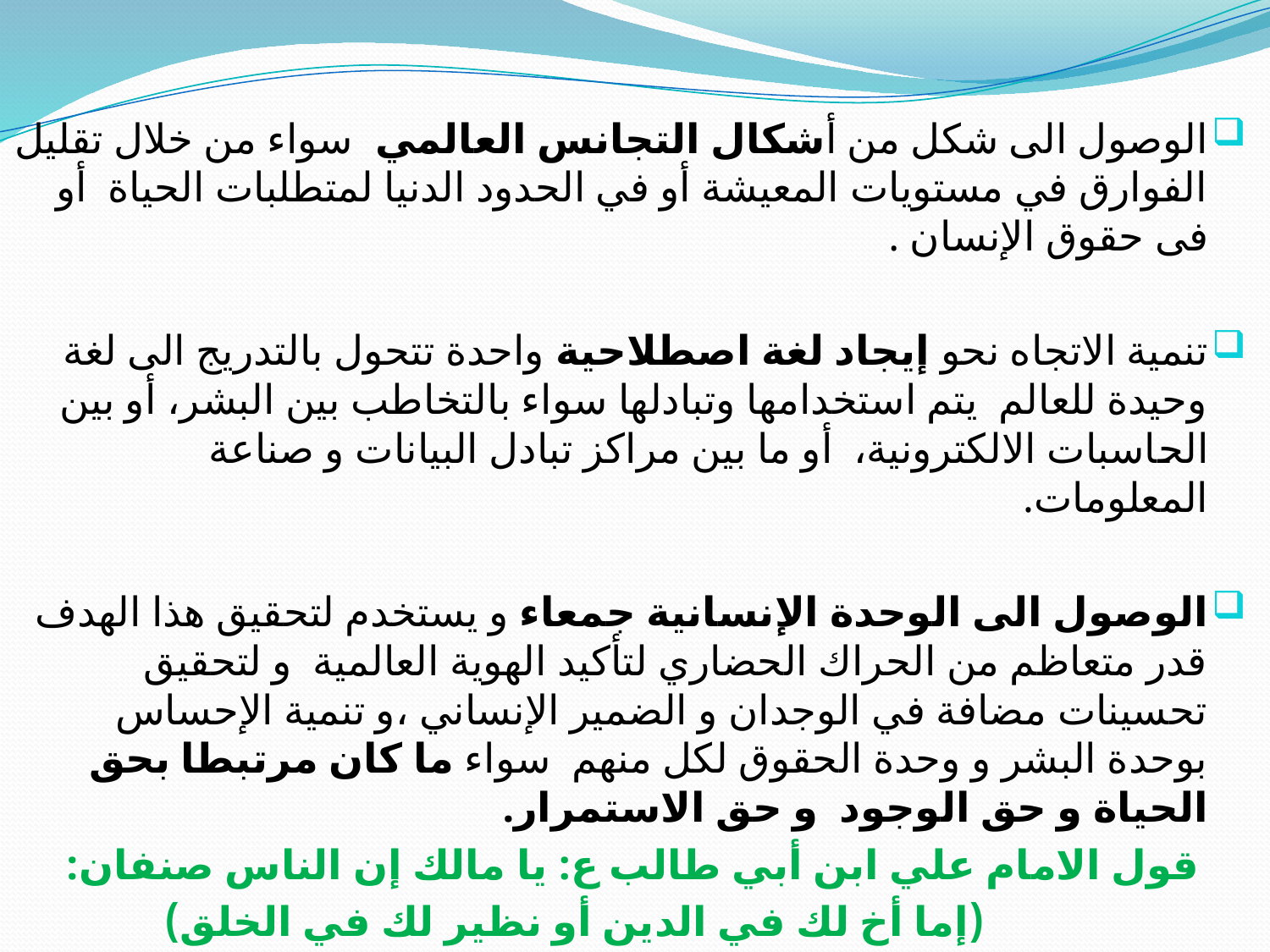

الوصول الى شكل من أشكال التجانس العالمي  سواء من خلال تقليل الفوارق في مستويات المعيشة أو في الحدود الدنيا لمتطلبات الحياة  أو فى حقوق الإنسان .

تنمية الاتجاه نحو إيجاد لغة اصطلاحية واحدة تتحول بالتدريج الى لغة وحيدة للعالم  يتم استخدامها وتبادلها سواء بالتخاطب بين البشر، أو بين الحاسبات الالكترونية،  أو ما بين مراكز تبادل البيانات و صناعة المعلومات.

الوصول الى الوحدة الإنسانية جمعاء و يستخدم لتحقيق هذا الهدف قدر متعاظم من الحراك الحضاري لتأكيد الهوية العالمية  و لتحقيق تحسينات مضافة في الوجدان و الضمير الإنساني ،و تنمية الإحساس بوحدة البشر و وحدة الحقوق لكل منهم  سواء ما كان مرتبطا بحق الحياة و حق الوجود  و حق الاستمرار.
قول الامام علي ابن أبي طالب ع: يا مالك إن الناس صنفان:
          (إما أخ لك في الدين أو نظير لك في الخلق)